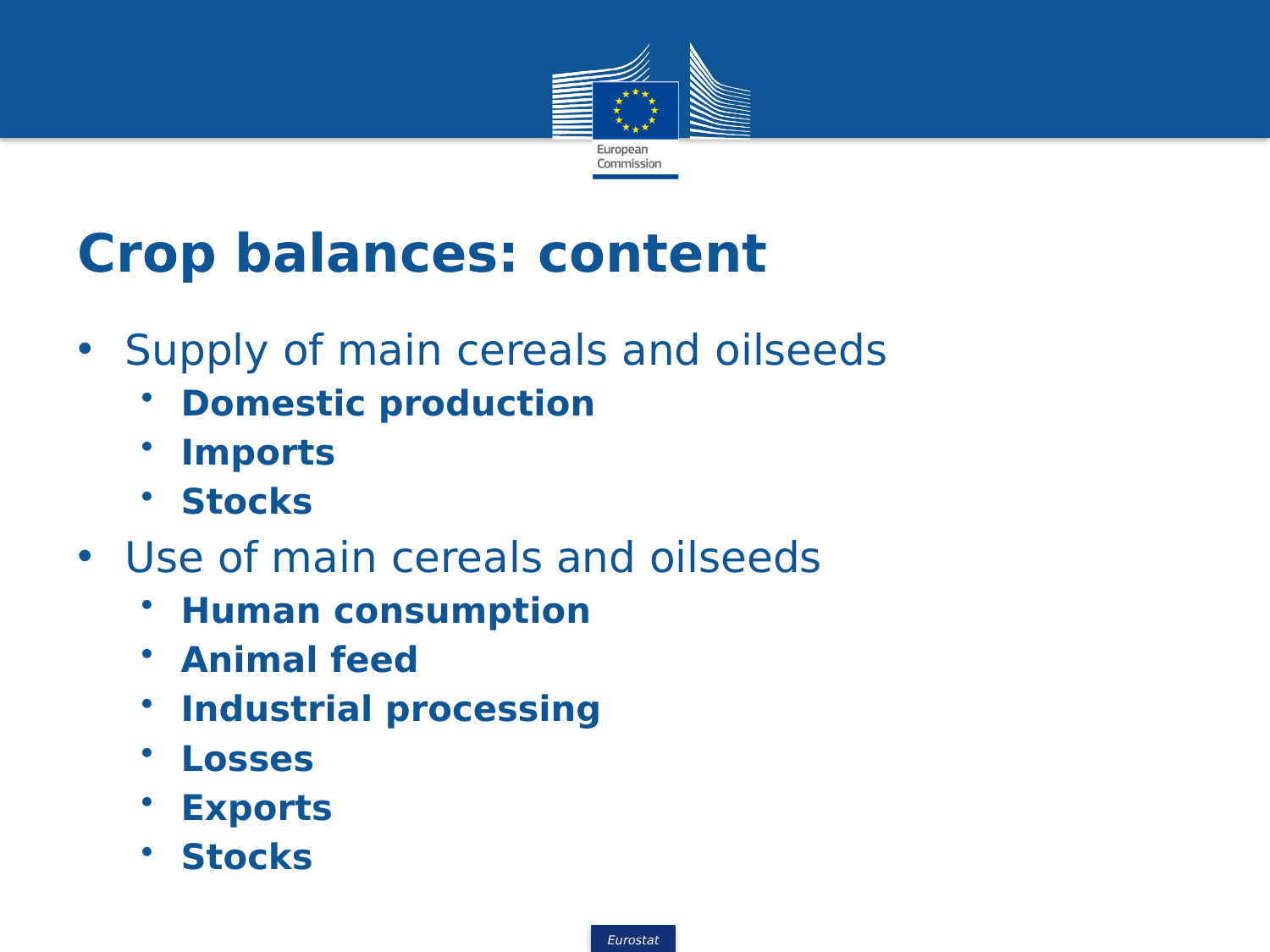

# Crop balances: content
Supply of main cereals and oilseeds
Domestic production
Imports
Stocks
Use of main cereals and oilseeds
Human consumption
Animal feed
Industrial processing
Losses
Exports
Stocks